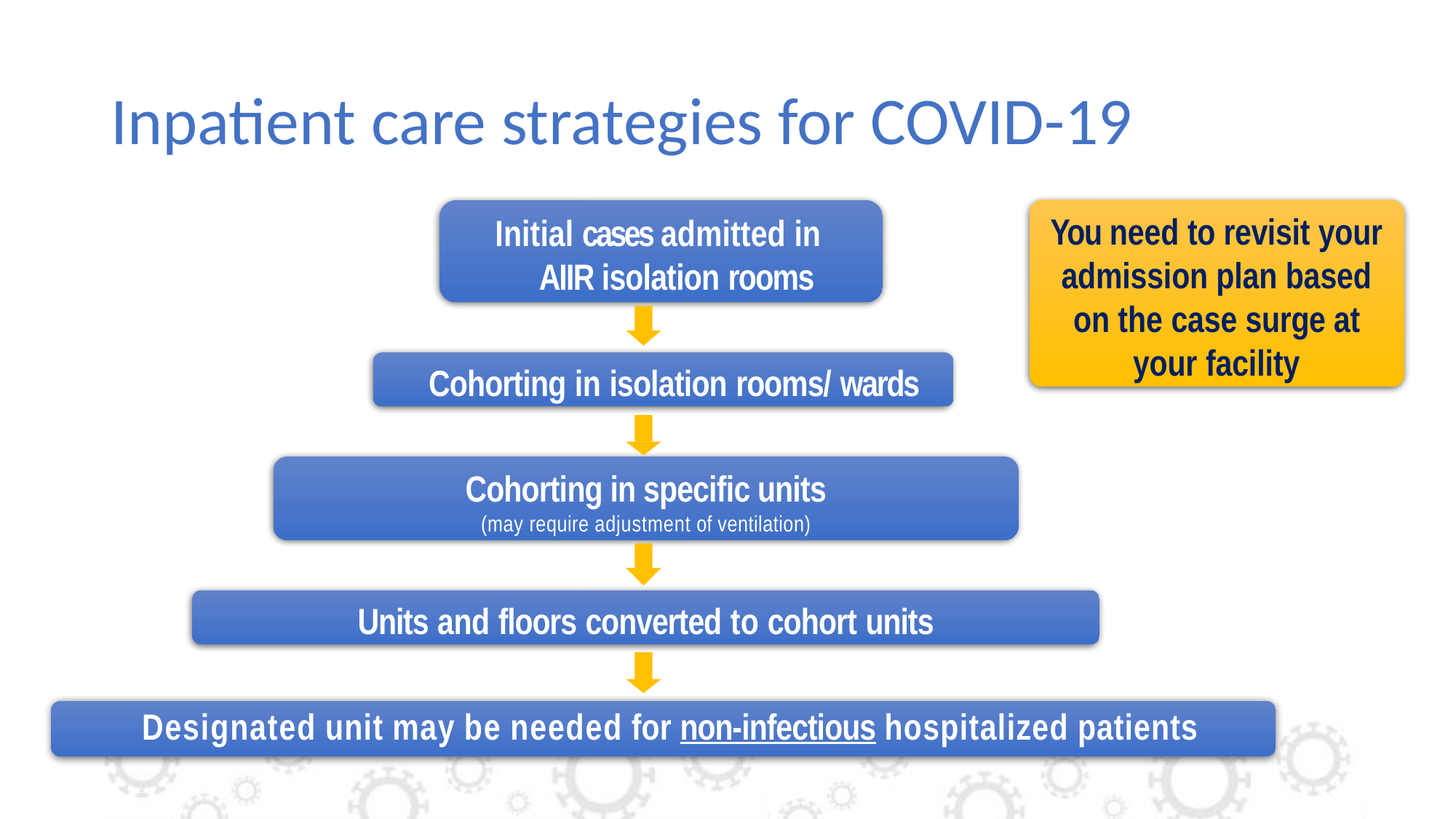

# Inpatient care strategies for COVID-19
Initial cases admitted in  AIIR isolation rooms
You need to revisit your admission plan based on the case surge at your facility

Cohorting in isolation rooms/ wards

Cohorting in specific units
(may require adjustment of ventilation)

Units and floors converted to cohort units

Designated unit may be needed for non-infectious hospitalized patients